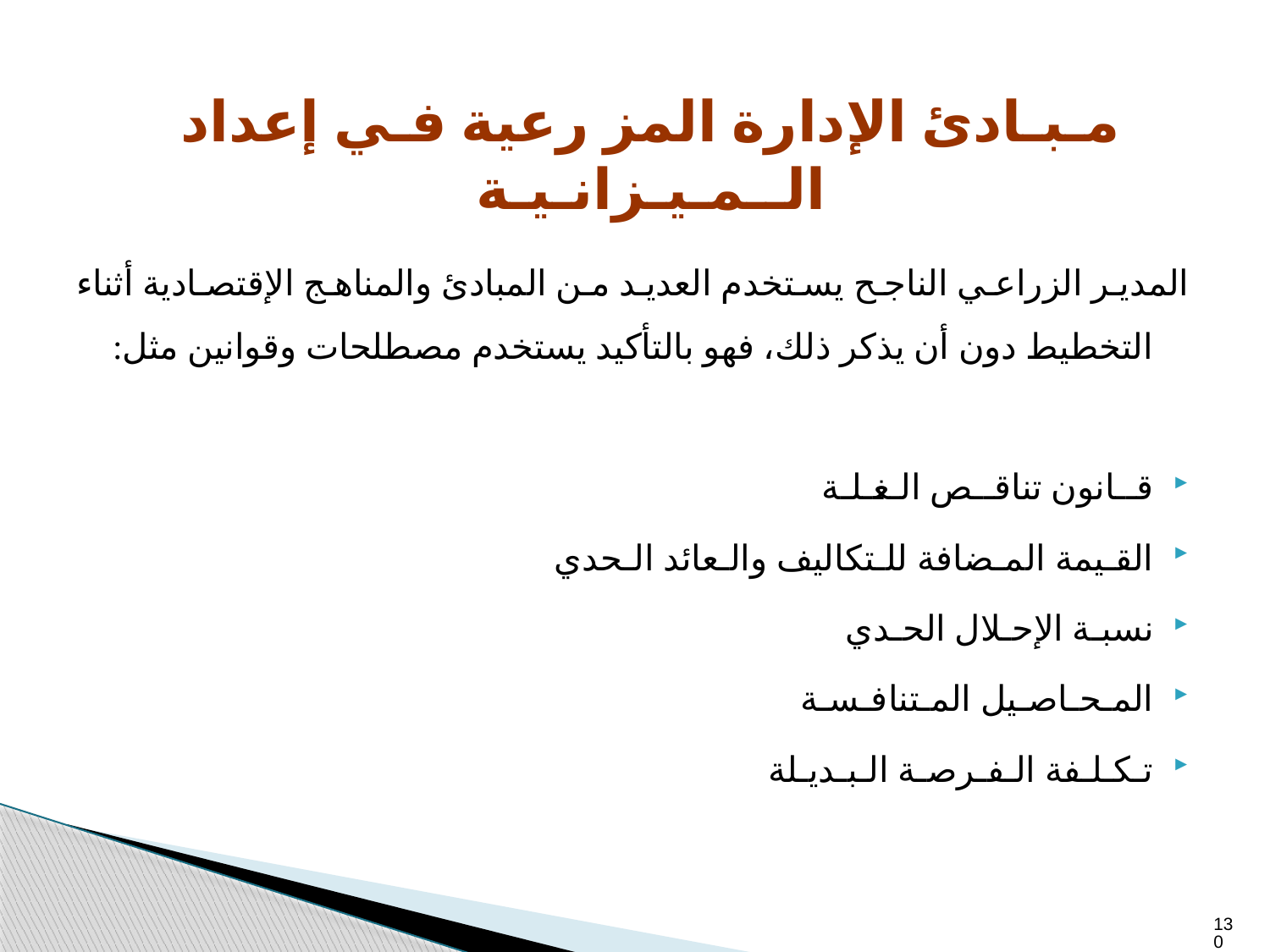

# مـبـادئ الإدارة المز رعية فـي إعداد الــمـيـزانـيـة
المدير الزراعي الناجح يستخدم العديد من المبادئ والمناهج الإقتصادية أثناء التخطيط دون أن يذكر ذلك، فهو بالتأكيد يستخدم مصطلحات وقوانين مثل:

قــانون تناقــص الـغـلـة
القـيمة المـضافة للـتكاليف والـعائد الـحدي
نسبـة الإحـلال الحـدي
المـحـاصـيل المـتنافـسـة
تـكـلـفة الـفـرصـة الـبـديـلة
130